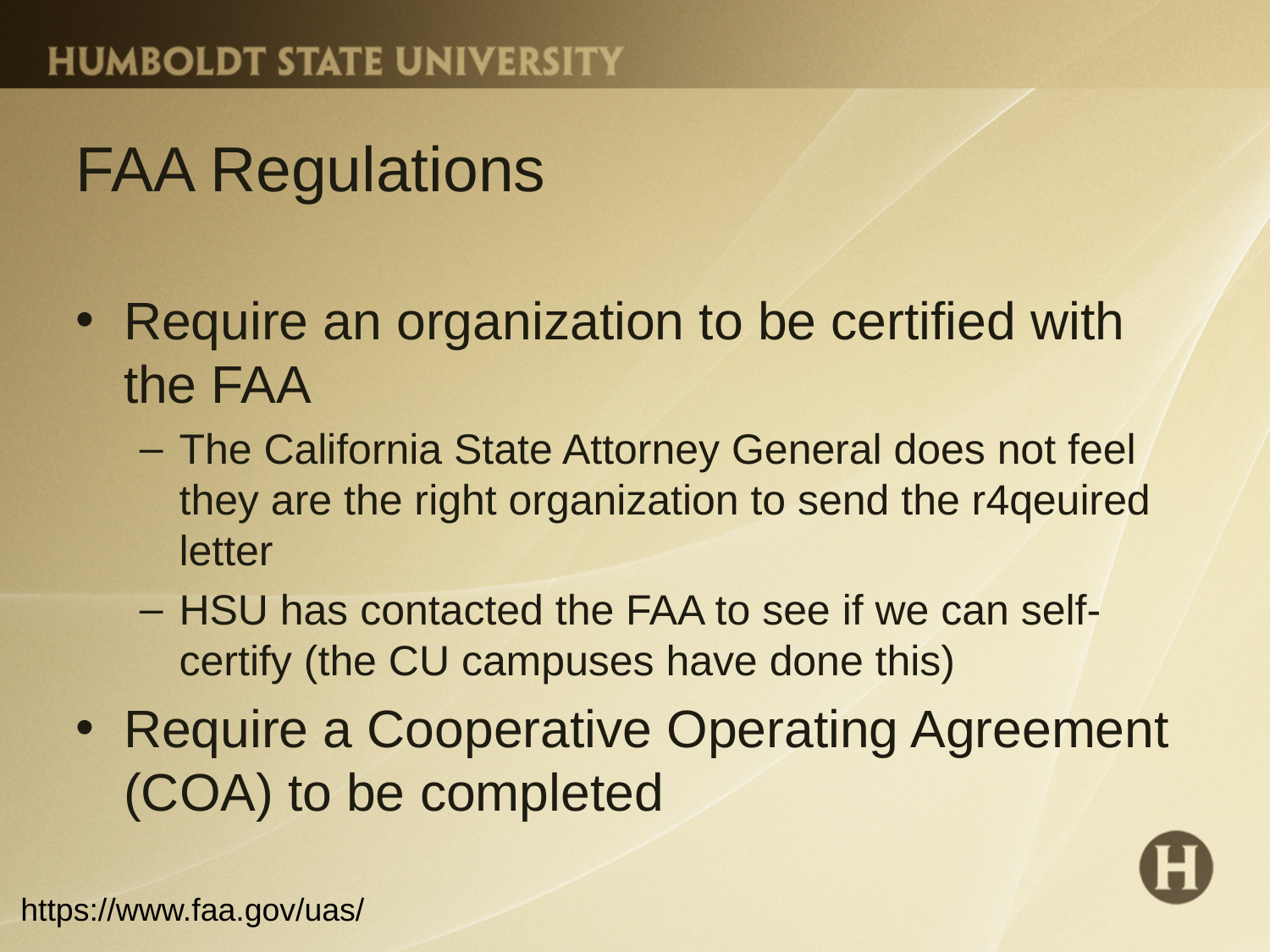

# FAA Regulations
Require an organization to be certified with the FAA
The California State Attorney General does not feel they are the right organization to send the r4qeuired letter
HSU has contacted the FAA to see if we can self-certify (the CU campuses have done this)
Require a Cooperative Operating Agreement (COA) to be completed
https://www.faa.gov/uas/